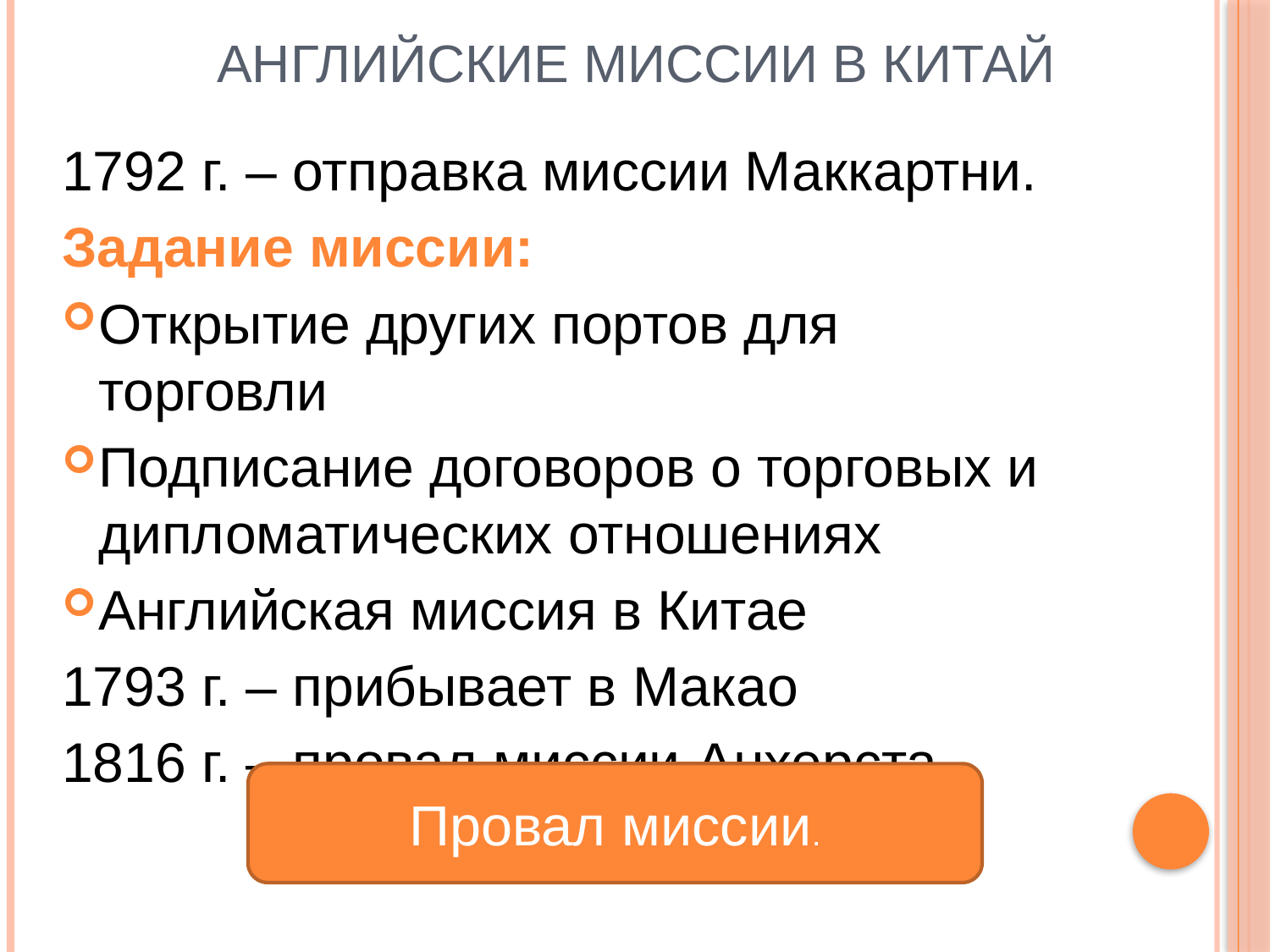

# Английские миссии в Китай
1792 г. – отправка миссии Маккартни.
Задание миссии:
Открытие других портов для торговли
Подписание договоров о торговых и дипломатических отношениях
Английская миссия в Китае
1793 г. – прибывает в Макао
1816 г. – провал миссии Анхерста.
Провал миссии.